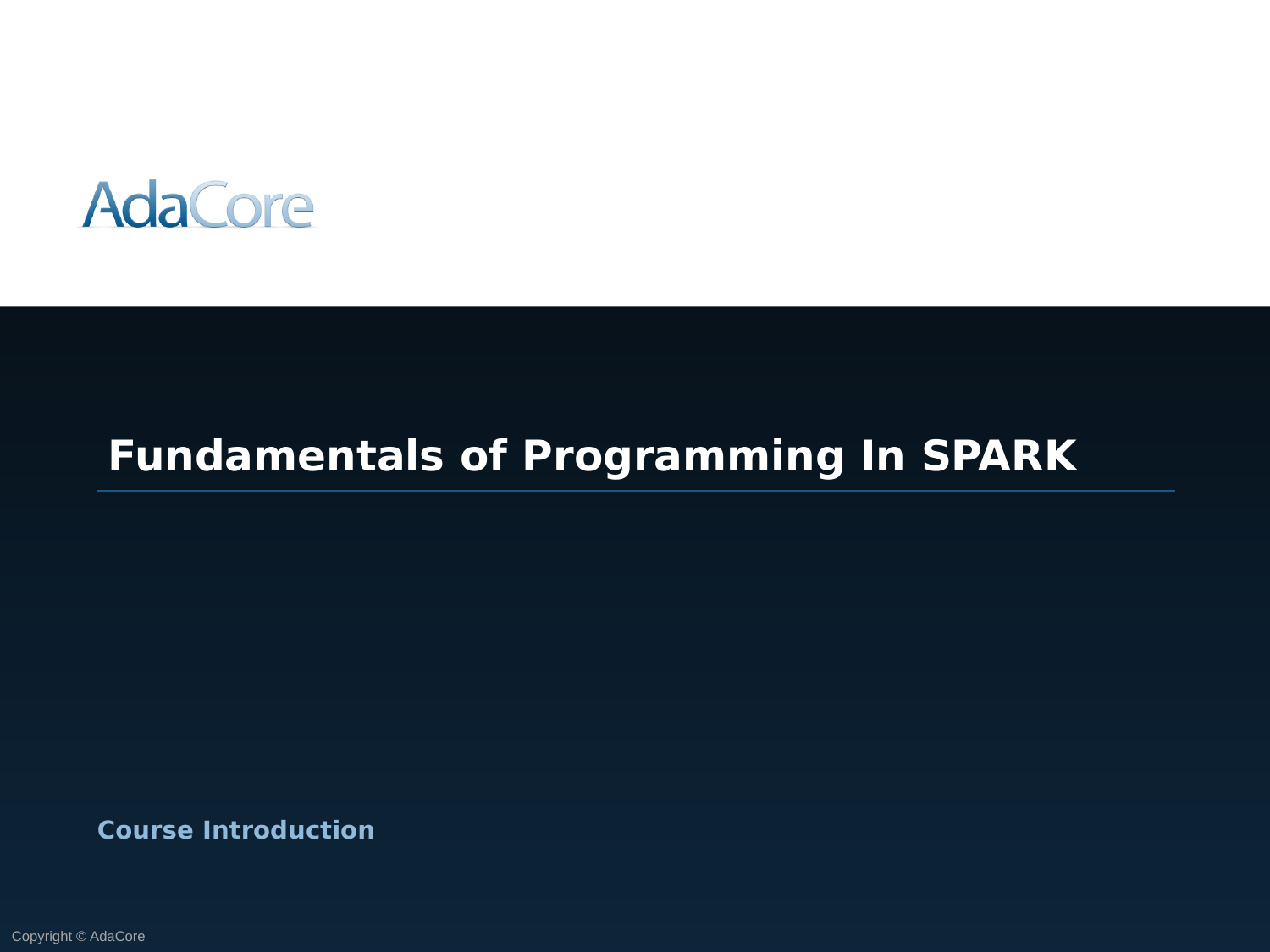

Fundamentals of Programming In SPARK

Course Introduction